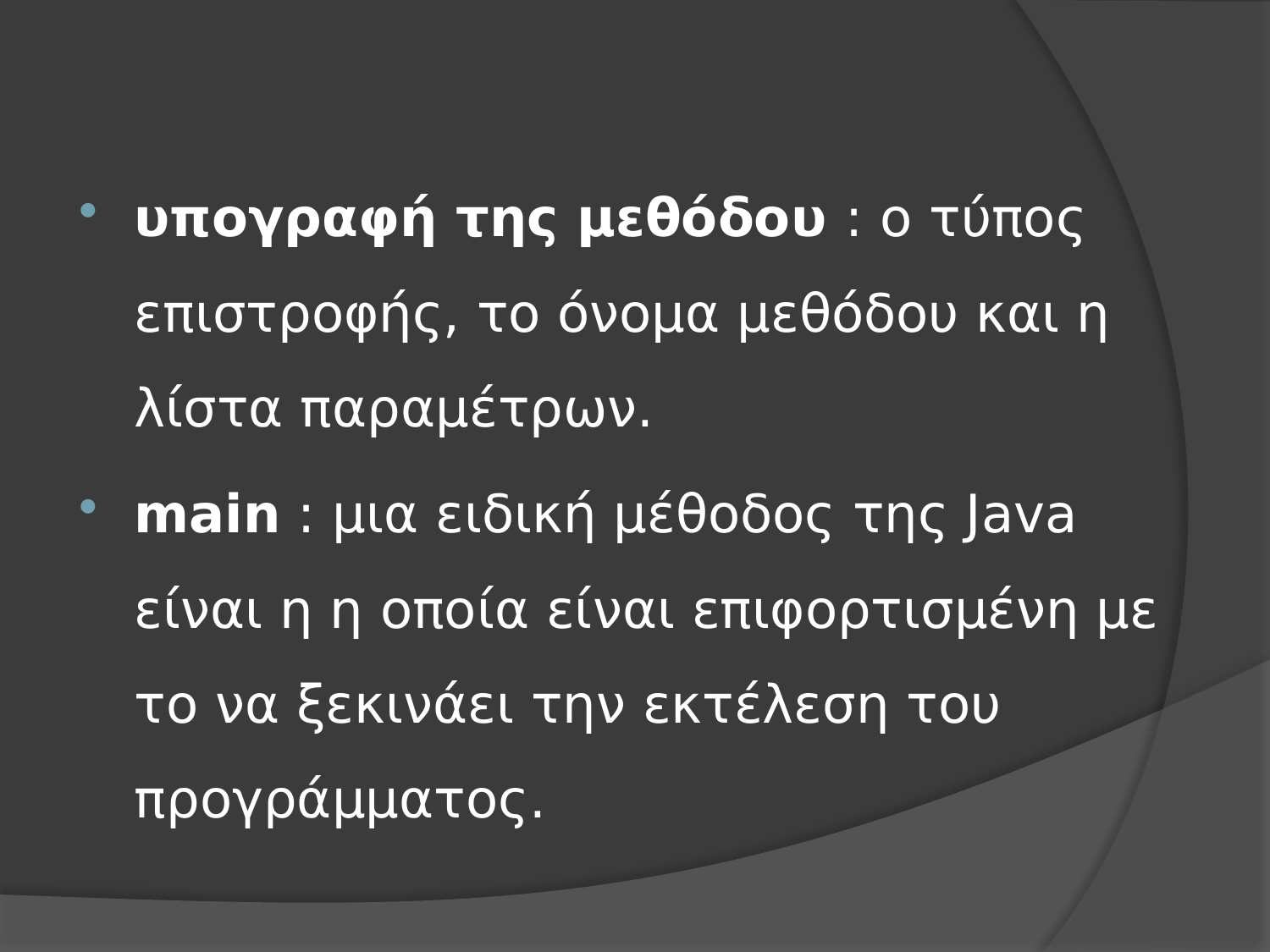

υπογραφή της μεθόδου : ο τύπος επιστροφής, το όνομα μεθόδου και η λίστα παραμέτρων.
main : μια ειδική μέθοδος της Java είναι η η οποία είναι επιφορτισμένη με το να ξεκινάει την εκτέλεση του προγράμματος.